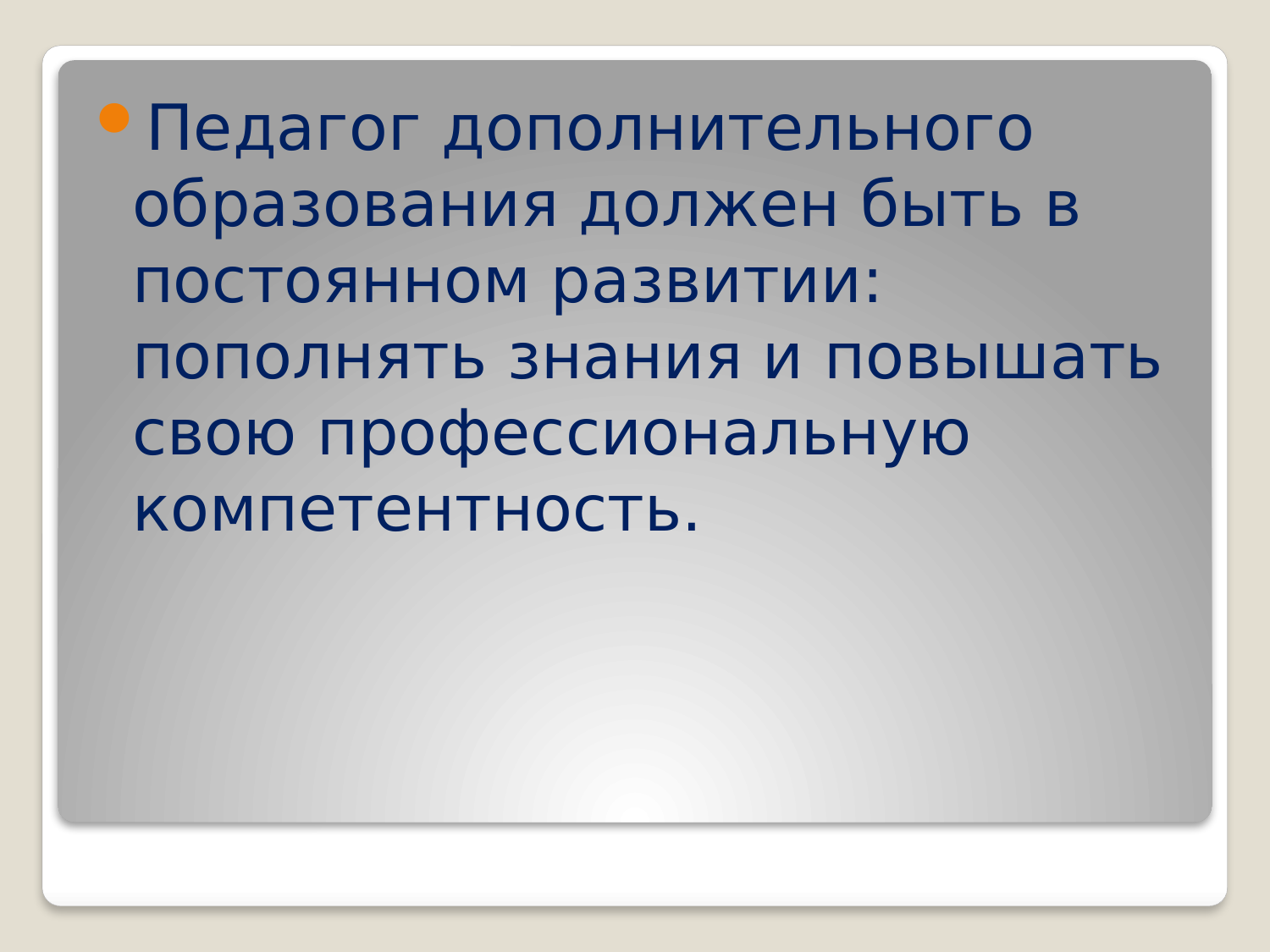

Педагог дополнительного образования должен быть в постоянном развитии: пополнять знания и повышать свою профессиональную компетентность.
#